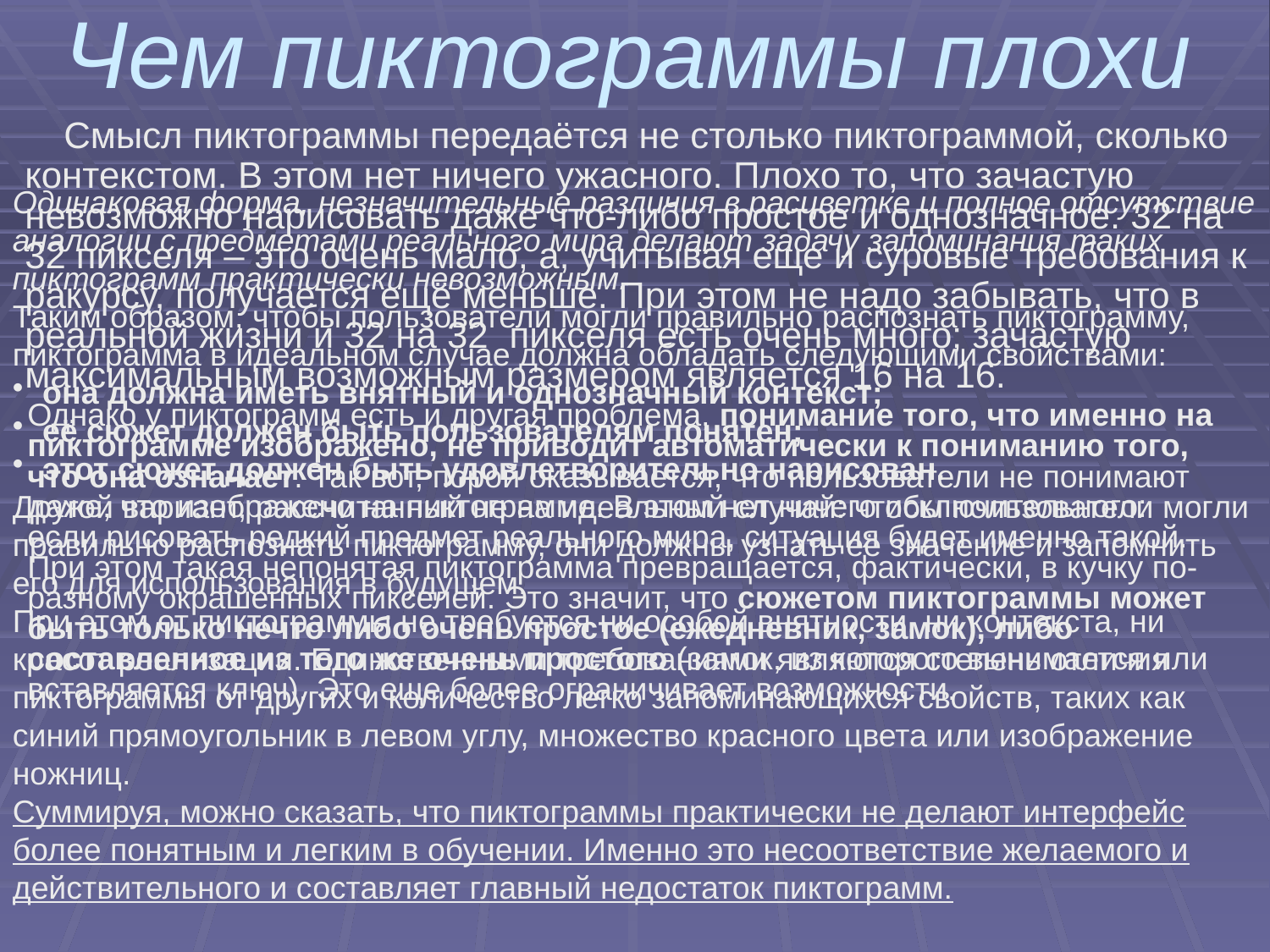

Чем пиктограммы плохи
Смысл пиктограммы передаётся не столько пиктограммой, сколько контекстом. В этом нет ничего ужасного. Плохо то, что зачастую невозможно нарисовать даже что-либо простое и однозначное. 32 на 32 пикселя – это очень мало, а, учитывая еще и суровые требования к ракурсу, получается ещё меньше. При этом не надо забывать, что в реальной жизни и 32 на 32  пикселя есть очень много; зачастую максимальным возможным размером является 16 на 16.
Одинаковая форма, незначительные различия в расцветке и полное отсутствие аналогии с предметами реального мира делают задачу запоминания таких пиктограмм практически невозможным.
Таким образом, чтобы пользователи могли правильно распознать пиктограмму, пиктограмма в идеальном случае должна обладать следующими свойствами:
она должна иметь внятный и однозначный контекст;
её сюжет должен быть пользователям понятен;
этот сюжет должен быть удовлетворительно нарисован.
Другой вариант, рассчитанный не на идеальный случай: чтобы пользователи могли правильно распознать пиктограмму, они должны узнать её значение и запомнить его для использования в будущем.
При этом от пиктограммы не требуется ни особой внятности, ни контекста, ни красот реализации. Единственными требованиями являются степень отличия пиктограммы от других и количество легко запоминающихся свойств, таких как синий прямоугольник в левом углу, множество красного цвета или изображение ножниц.
Суммируя, можно сказать, что пиктограммы практически не делают интерфейс более понятным и легким в обучении. Именно это несоответствие желаемого и действительного и составляет главный недостаток пиктограмм.
Однако у пиктограмм есть и другая проблема, понимание того, что именно на пиктограмме изображено, не приводит автоматически к пониманию того, что она означает. Так вот, порой оказывается, что пользователи не понимают даже, что изображено на пиктограмме. В этом нет ничего исключительного: если рисовать редкий предмет реального мира, ситуация будет именно такой. При этом такая непонятая пиктограмма превращается, фактически, в кучку по-разному окрашенных пикселей. Это значит, что сюжетом пиктограммы может быть только нечто либо очень простое (ежедневник, замок), либо составленное из того же очень простого (замок, из которого вынимается или вставляется ключ). Это еще более ограничивает возможности.